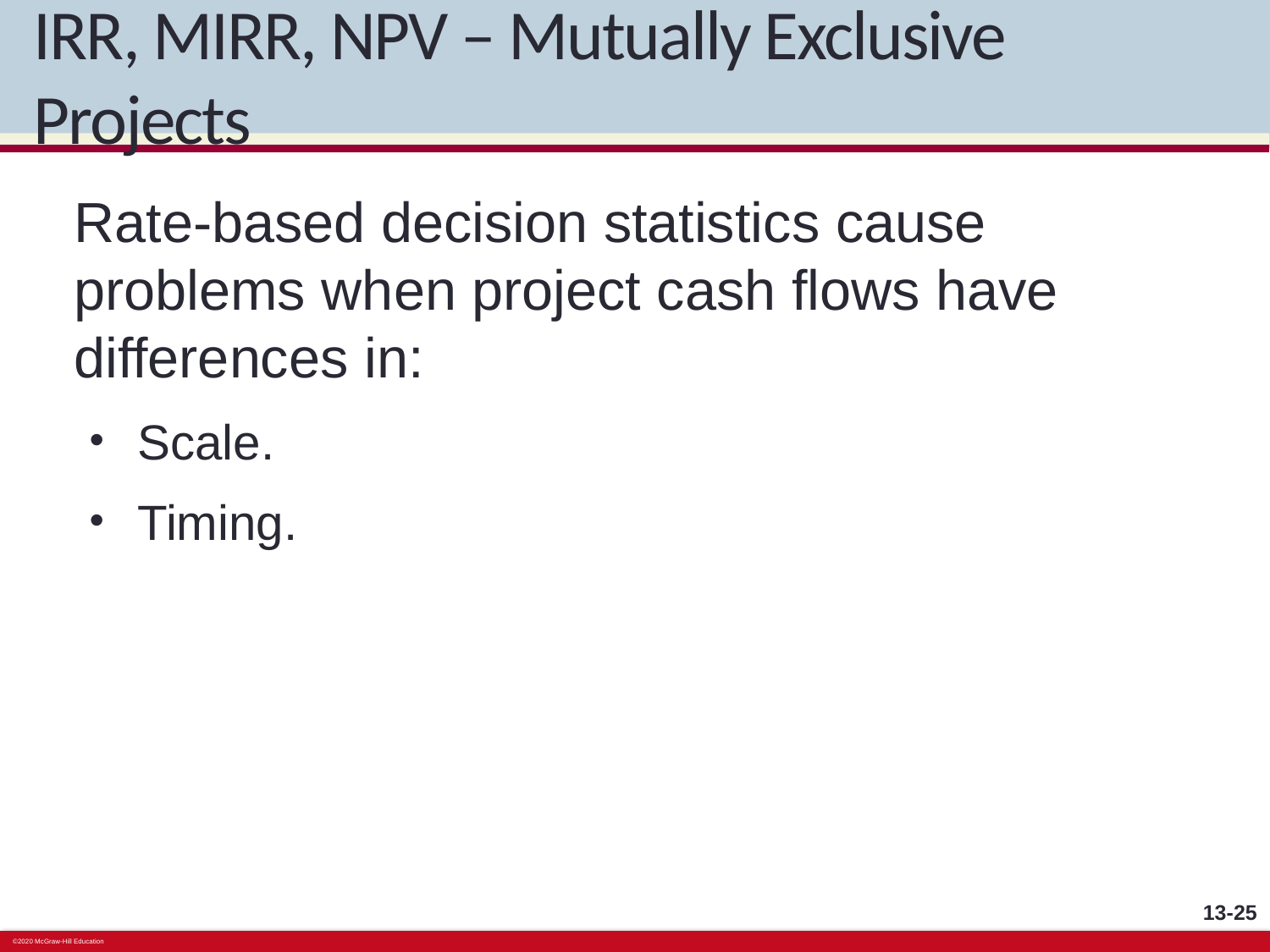

# IRR, MIRR, NPV – Mutually Exclusive Projects
Rate-based decision statistics cause problems when project cash flows have differences in:
Scale.
Timing.